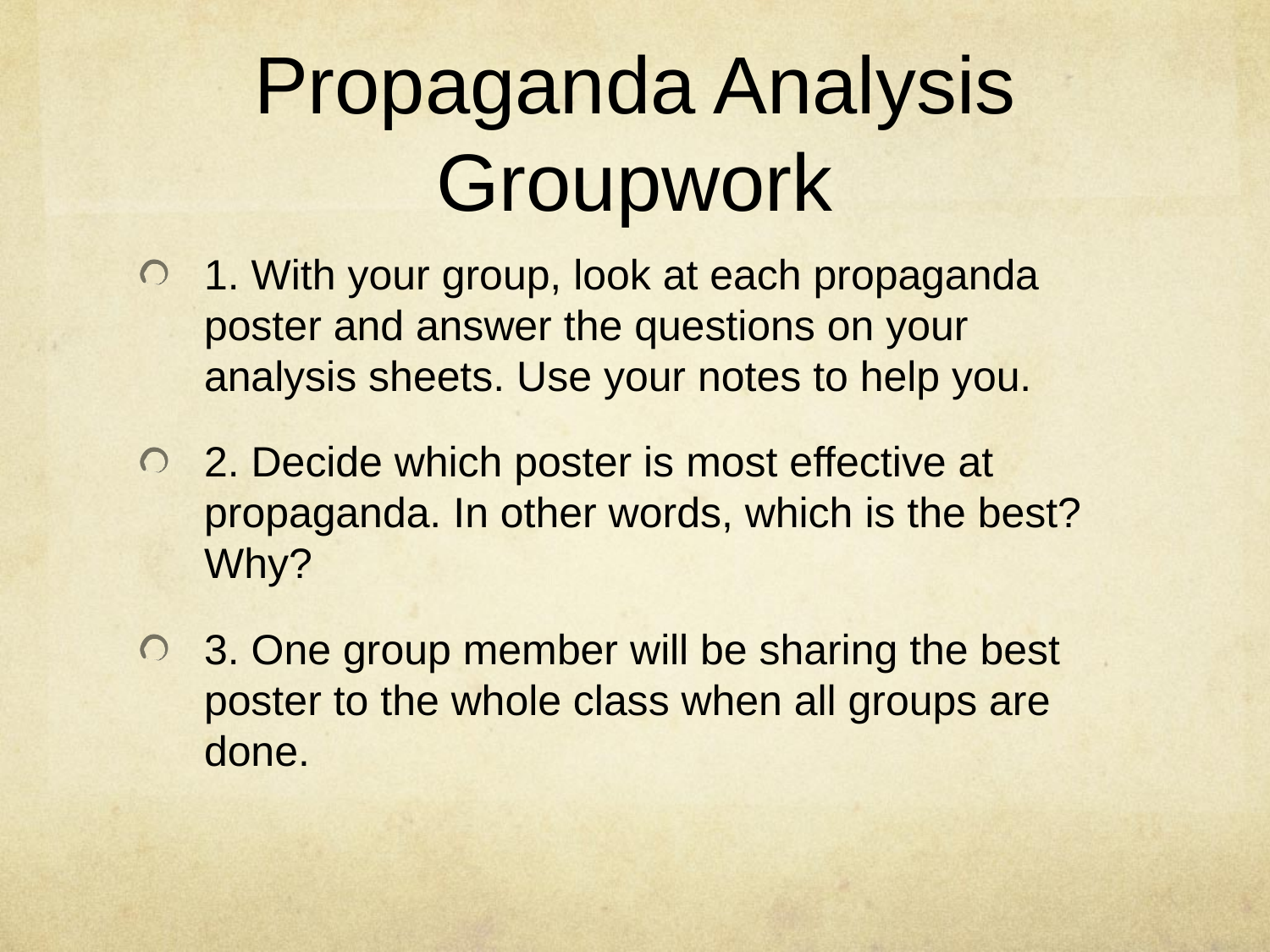

# Propaganda Analysis Groupwork
1. With your group, look at each propaganda poster and answer the questions on your analysis sheets. Use your notes to help you.
2. Decide which poster is most effective at propaganda. In other words, which is the best? Why?
3. One group member will be sharing the best poster to the whole class when all groups are done.